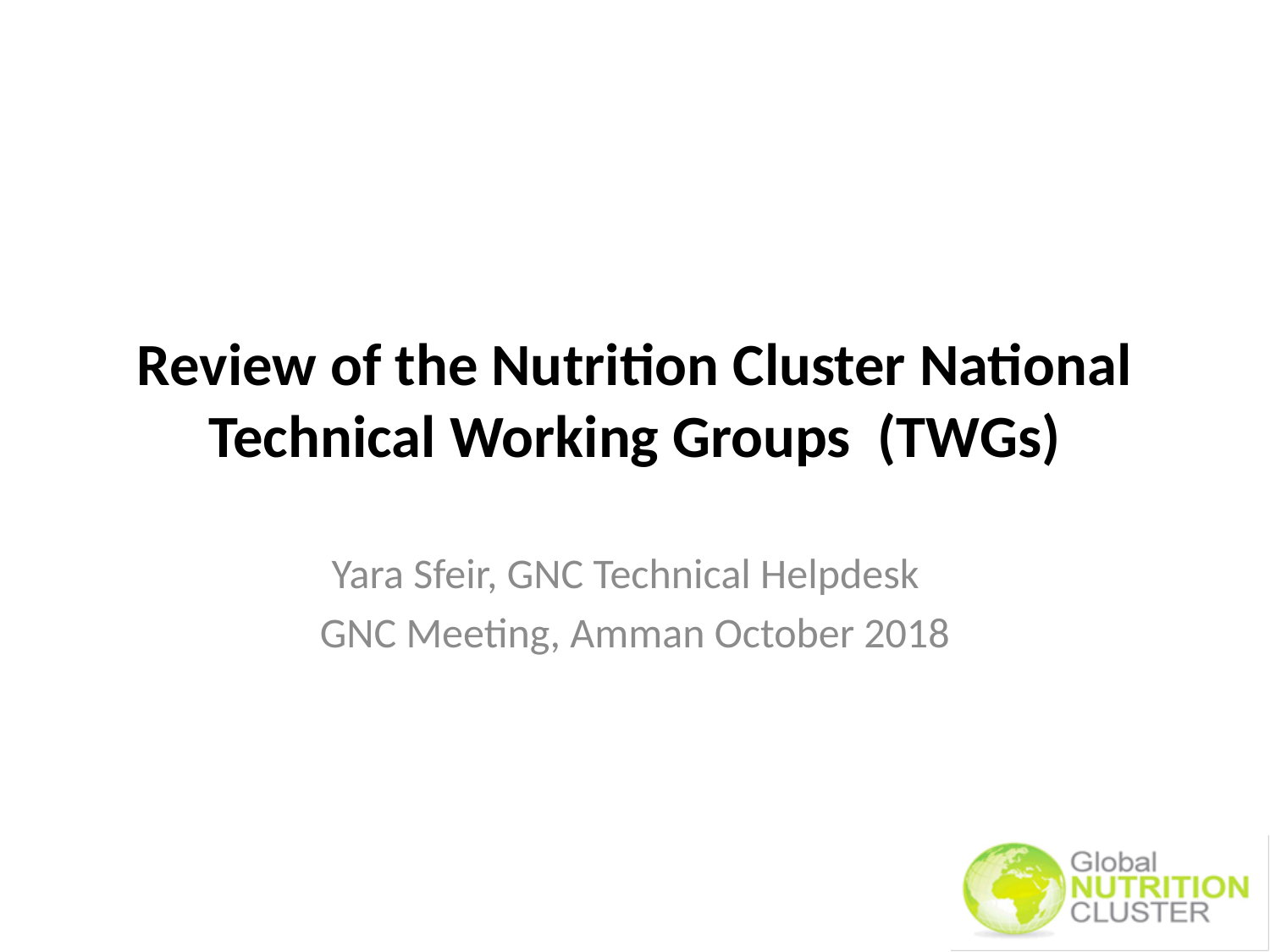

# Review of the Nutrition Cluster National Technical Working Groups  (TWGs)
Yara Sfeir, GNC Technical Helpdesk
GNC Meeting, Amman October 2018